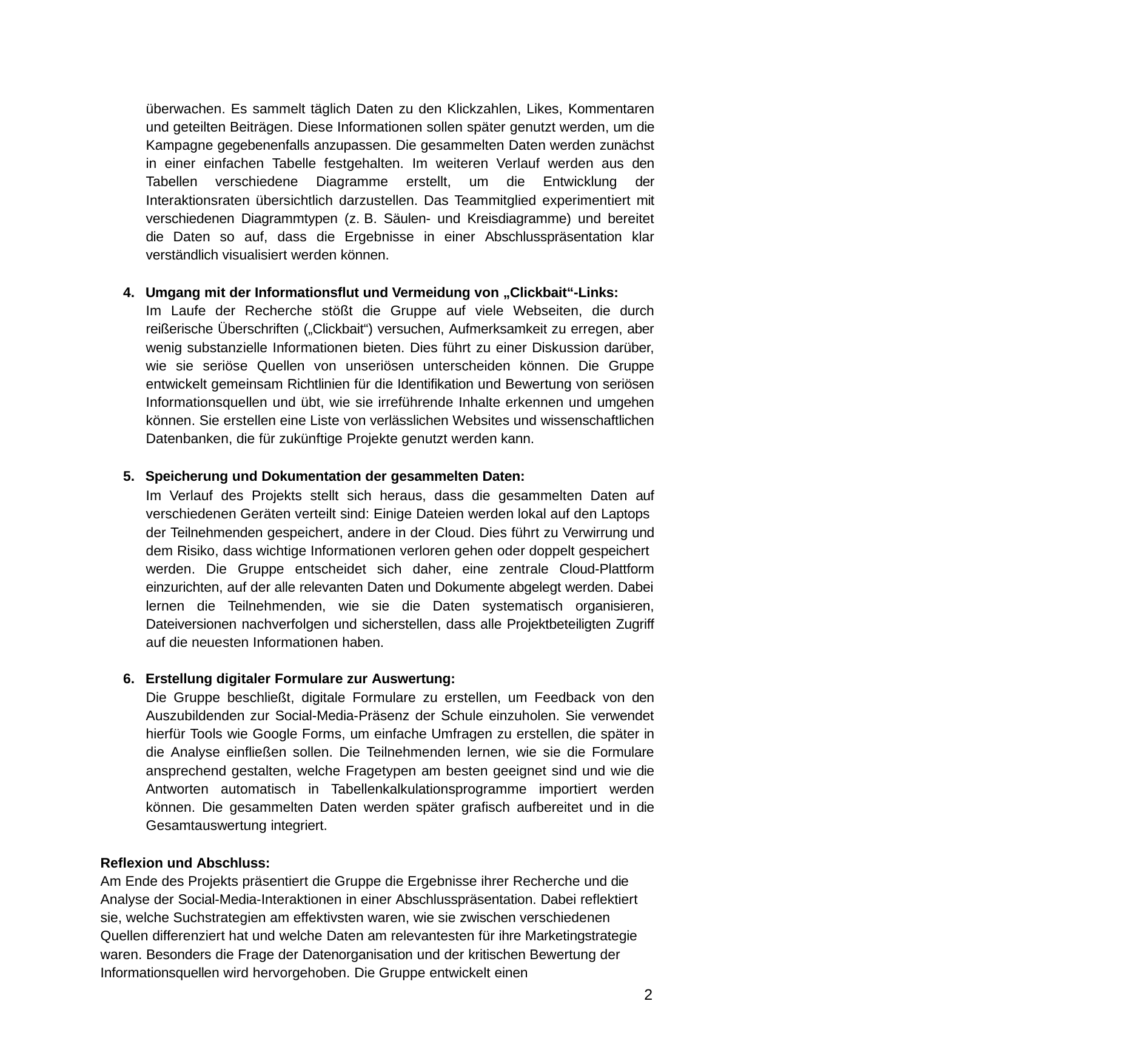

überwachen. Es sammelt täglich Daten zu den Klickzahlen, Likes, Kommentaren und geteilten Beiträgen. Diese Informationen sollen später genutzt werden, um die Kampagne gegebenenfalls anzupassen. Die gesammelten Daten werden zunächst in einer einfachen Tabelle festgehalten. Im weiteren Verlauf werden aus den Tabellen  verschiedene  Diagramme  erstellt,  um  die  Entwicklung  der Interaktionsraten übersichtlich darzustellen. Das Teammitglied experimentiert mit verschiedenen Diagrammtypen (z. B. Säulen- und Kreisdiagramme) und bereitet die Daten so auf, dass die Ergebnisse in einer Abschlusspräsentation klar verständlich visualisiert werden können.

Umgang mit der Informationsflut und Vermeidung von „Clickbait“-Links:
Im Laufe der Recherche stößt die Gruppe auf viele Webseiten, die durch reißerische Überschriften („Clickbait“) versuchen, Aufmerksamkeit zu erregen, aber wenig substanzielle Informationen bieten. Dies führt zu einer Diskussion darüber, wie sie seriöse Quellen von unseriösen unterscheiden können. Die Gruppe entwickelt gemeinsam Richtlinien für die Identifikation und Bewertung von seriösen Informationsquellen und übt, wie sie irreführende Inhalte erkennen und umgehen können. Sie erstellen eine Liste von verlässlichen Websites und wissenschaftlichen Datenbanken, die für zukünftige Projekte genutzt werden kann.

Speicherung und Dokumentation der gesammelten Daten:
Im Verlauf des Projekts stellt sich heraus, dass die gesammelten Daten auf verschiedenen Geräten verteilt sind: Einige Dateien werden lokal auf den Laptops
der Teilnehmenden gespeichert, andere in der Cloud. Dies führt zu Verwirrung und dem Risiko, dass wichtige Informationen verloren gehen oder doppelt gespeichert
werden. Die Gruppe entscheidet sich daher, eine zentrale Cloud-Plattform einzurichten, auf der alle relevanten Daten und Dokumente abgelegt werden. Dabei
lernen  die  Teilnehmenden,  wie  sie  die  Daten  systematisch  organisieren, Dateiversionen nachverfolgen und sicherstellen, dass alle Projektbeteiligten Zugriff auf die neuesten Informationen haben.

Erstellung digitaler Formulare zur Auswertung:
Die Gruppe beschließt, digitale Formulare zu erstellen, um Feedback von den Auszubildenden zur Social-Media-Präsenz der Schule einzuholen. Sie verwendet hierfür Tools wie Google Forms, um einfache Umfragen zu erstellen, die später in die Analyse einfließen sollen. Die Teilnehmenden lernen, wie sie die Formulare ansprechend gestalten, welche Fragetypen am besten geeignet sind und wie die Antworten  automatisch  in  Tabellenkalkulationsprogramme  importiert  werden können. Die gesammelten Daten werden später grafisch aufbereitet und in die Gesamtauswertung integriert.

Reflexion und Abschluss:
Am Ende des Projekts präsentiert die Gruppe die Ergebnisse ihrer Recherche und die Analyse der Social-Media-Interaktionen in einer Abschlusspräsentation. Dabei reflektiert sie, welche Suchstrategien am effektivsten waren, wie sie zwischen verschiedenen Quellen differenziert hat und welche Daten am relevantesten für ihre Marketingstrategie waren. Besonders die Frage der Datenorganisation und der kritischen Bewertung der Informationsquellen wird hervorgehoben. Die Gruppe entwickelt einen
2